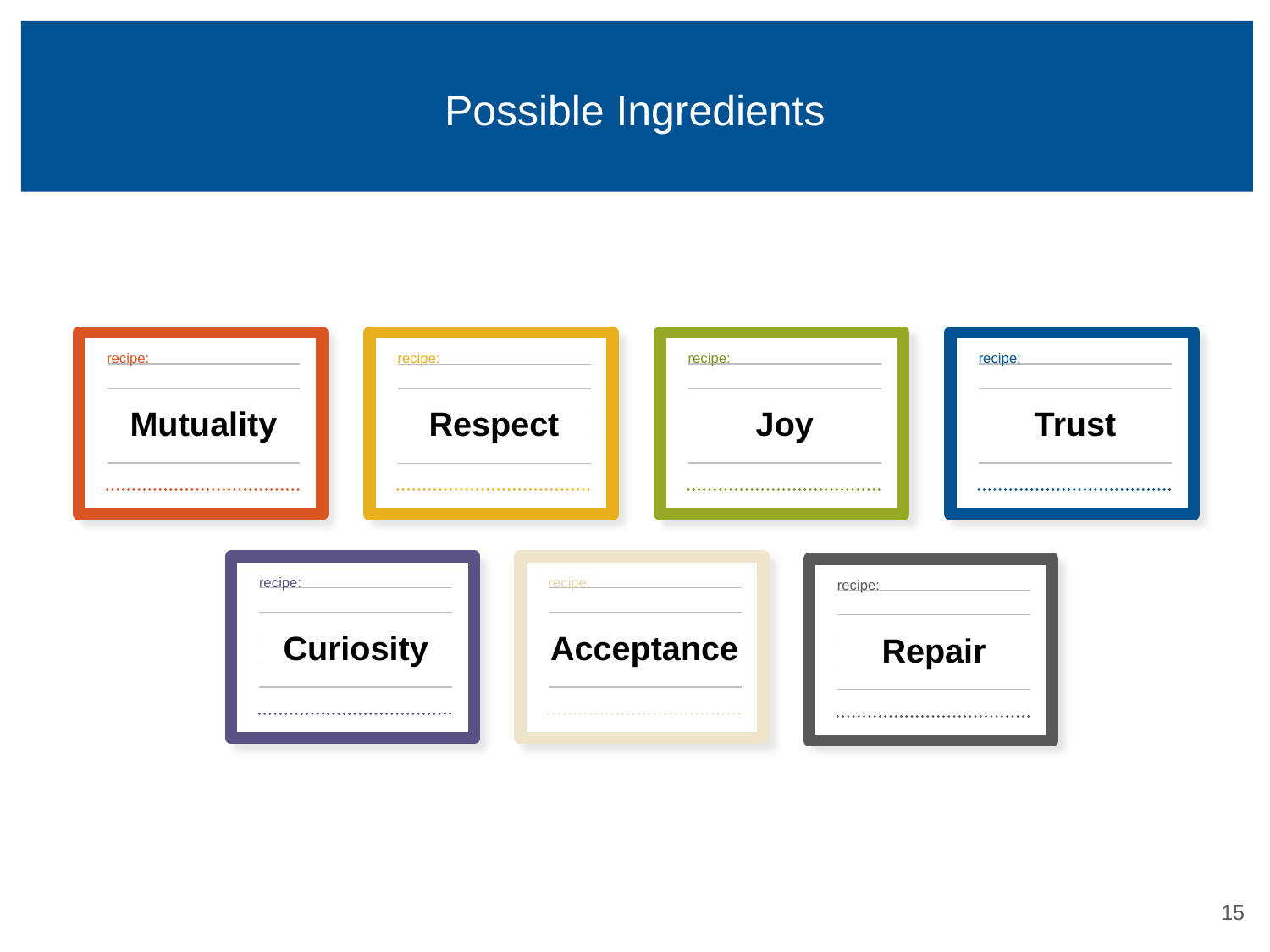

# Possible Ingredients

recipe:
recipe:
recipe:
recipe:
Mutuality
Respect
Joy
Trust

recipe:
recipe:
recipe:
Curiosity
Acceptance
Repair
15